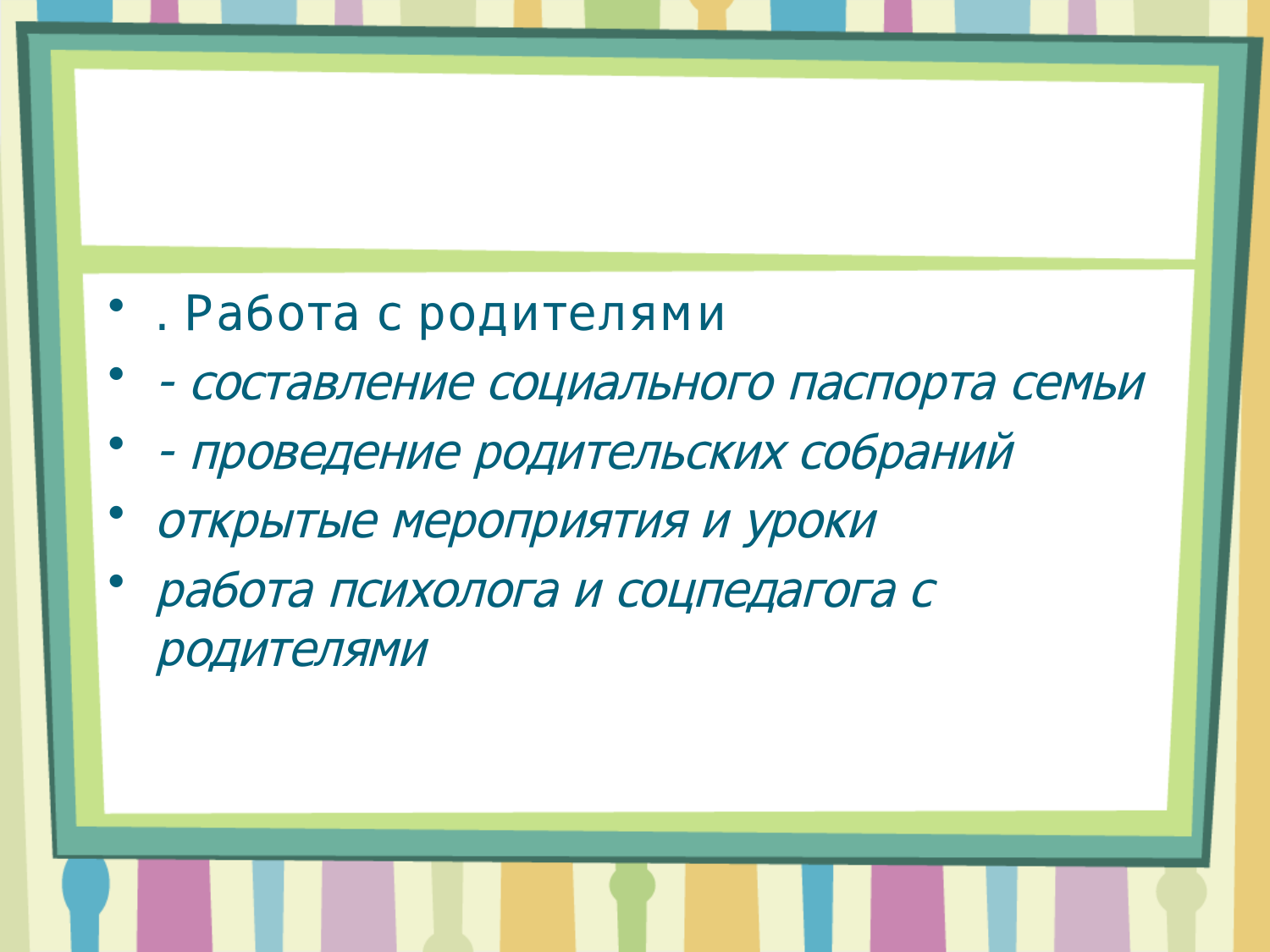

#
. Работа с родителями
- составление социального паспорта семьи
- проведение родительских собраний
открытые мероприятия и уроки
работа психолога и соцпедагога с родителями